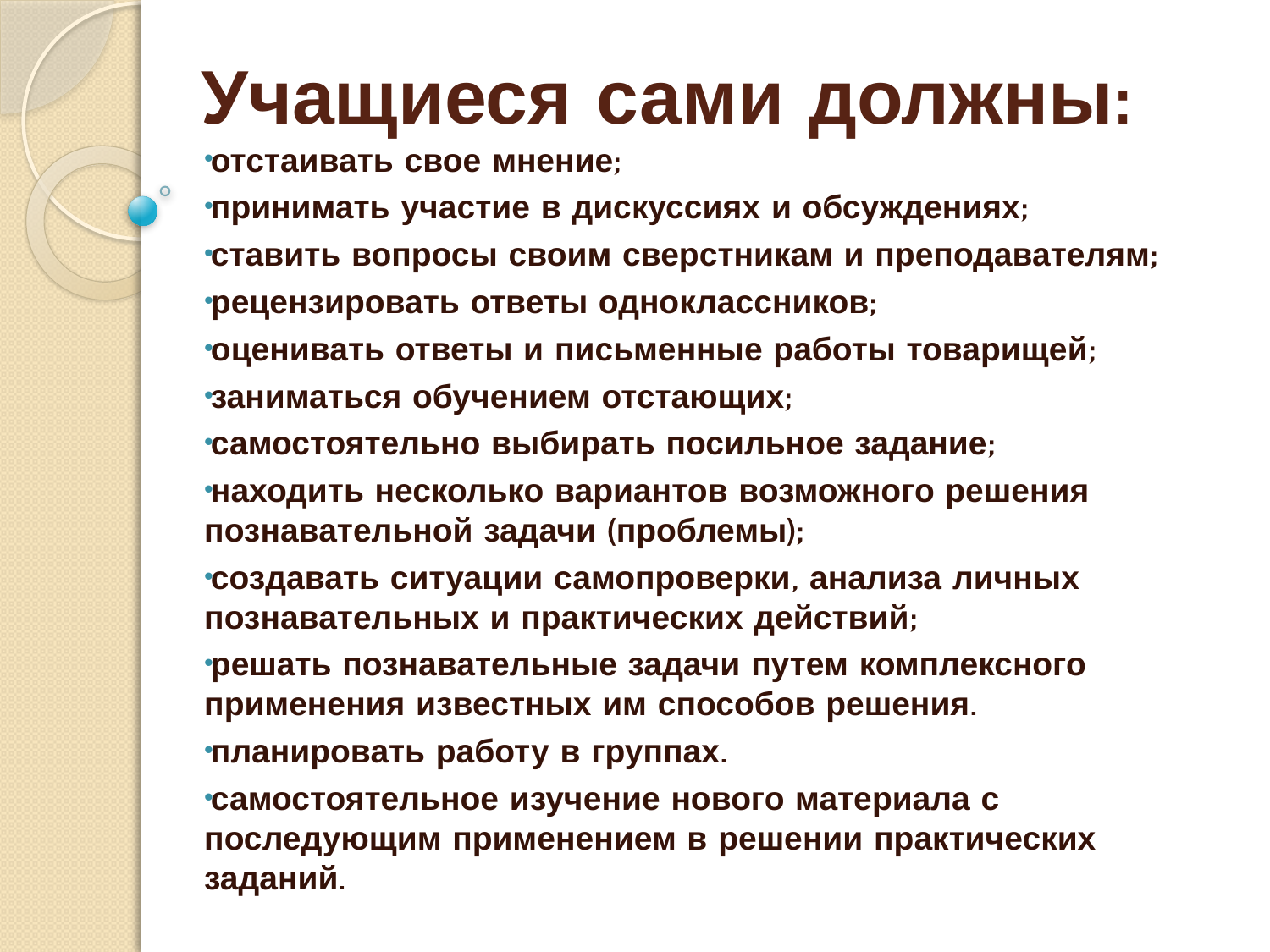

# Учащиеся сами должны:
отстаивать свое мнение;
принимать участие в дискуссиях и обсуждениях;
ставить вопросы своим сверстникам и преподавателям;
рецензировать ответы одноклассников;
оценивать ответы и письменные работы товарищей;
заниматься обучением отстающих;
самостоятельно выбирать посильное задание;
находить несколько вариантов возможного решения познавательной задачи (проблемы);
создавать ситуации самопроверки, анализа личных познавательных и практических действий;
решать познавательные задачи путем комплексного применения известных им способов решения.
планировать работу в группах.
самостоятельное изучение нового материала с последующим применением в решении практических заданий.